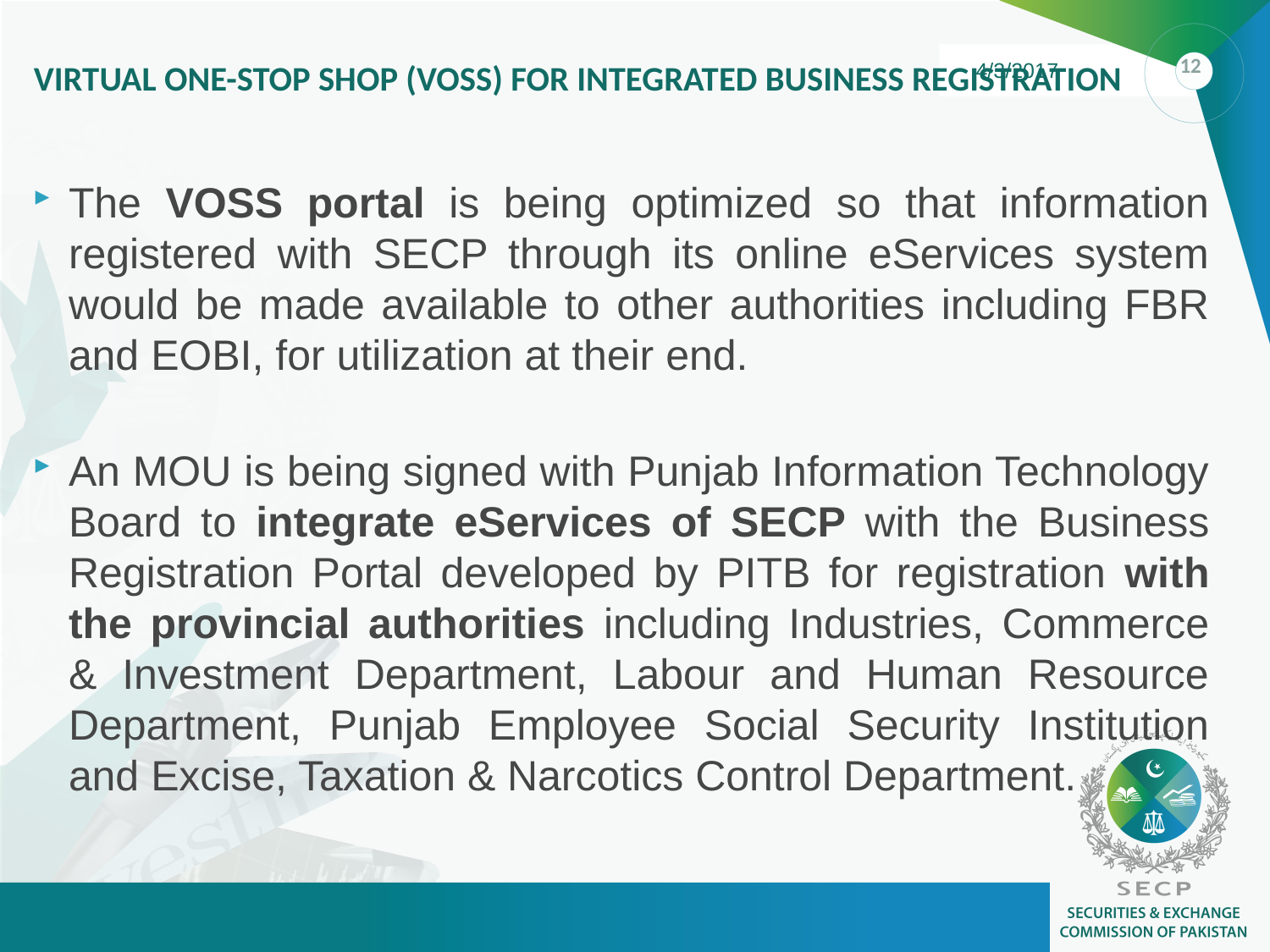

# VIRTUAL ONE-STOP SHOP (VOSS) FOR INTEGRATED BUSINESS REGISTRATION
The VOSS portal is being optimized so that information registered with SECP through its online eServices system would be made available to other authorities including FBR and EOBI, for utilization at their end.

An MOU is being signed with Punjab Information Technology Board to integrate eServices of SECP with the Business Registration Portal developed by PITB for registration with the provincial authorities including Industries, Commerce & Investment Department, Labour and Human Resource Department, Punjab Employee Social Security Institution and Excise, Taxation & Narcotics Control Department.